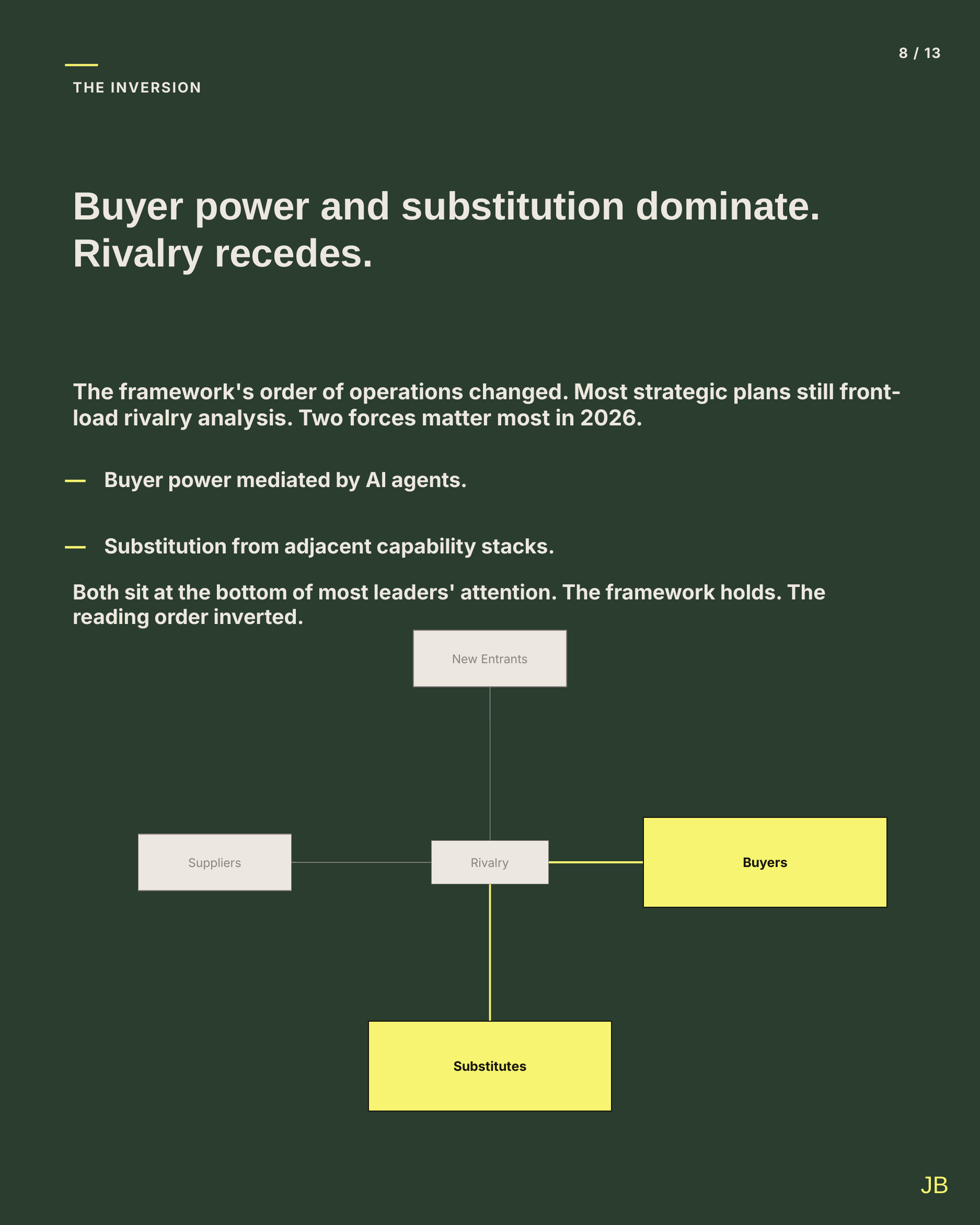

8 / 13

THE INVERSION
Buyer power and substitution dominate. Rivalry recedes.
The framework's order of operations changed. Most strategic plans still front-load rivalry analysis. Two forces matter most in 2026.
—
Buyer power mediated by AI agents.
—
Substitution from adjacent capability stacks.
Both sit at the bottom of most leaders' attention. The framework holds. The reading order inverted.

New Entrants

Buyers

Suppliers

Rivalry

Substitutes
JB